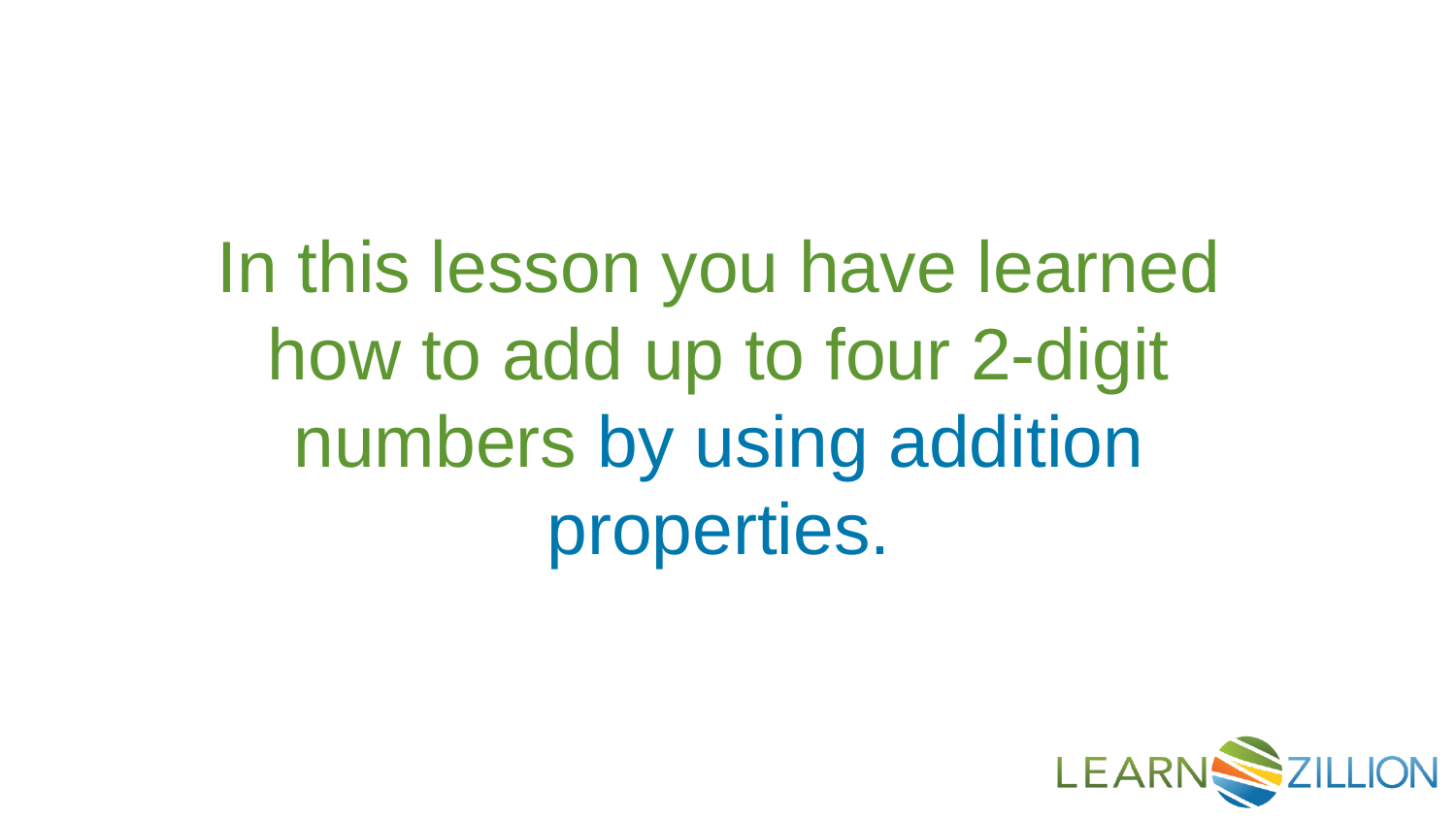

In this lesson you have learned how to add up to four 2-digit numbers by using addition properties.